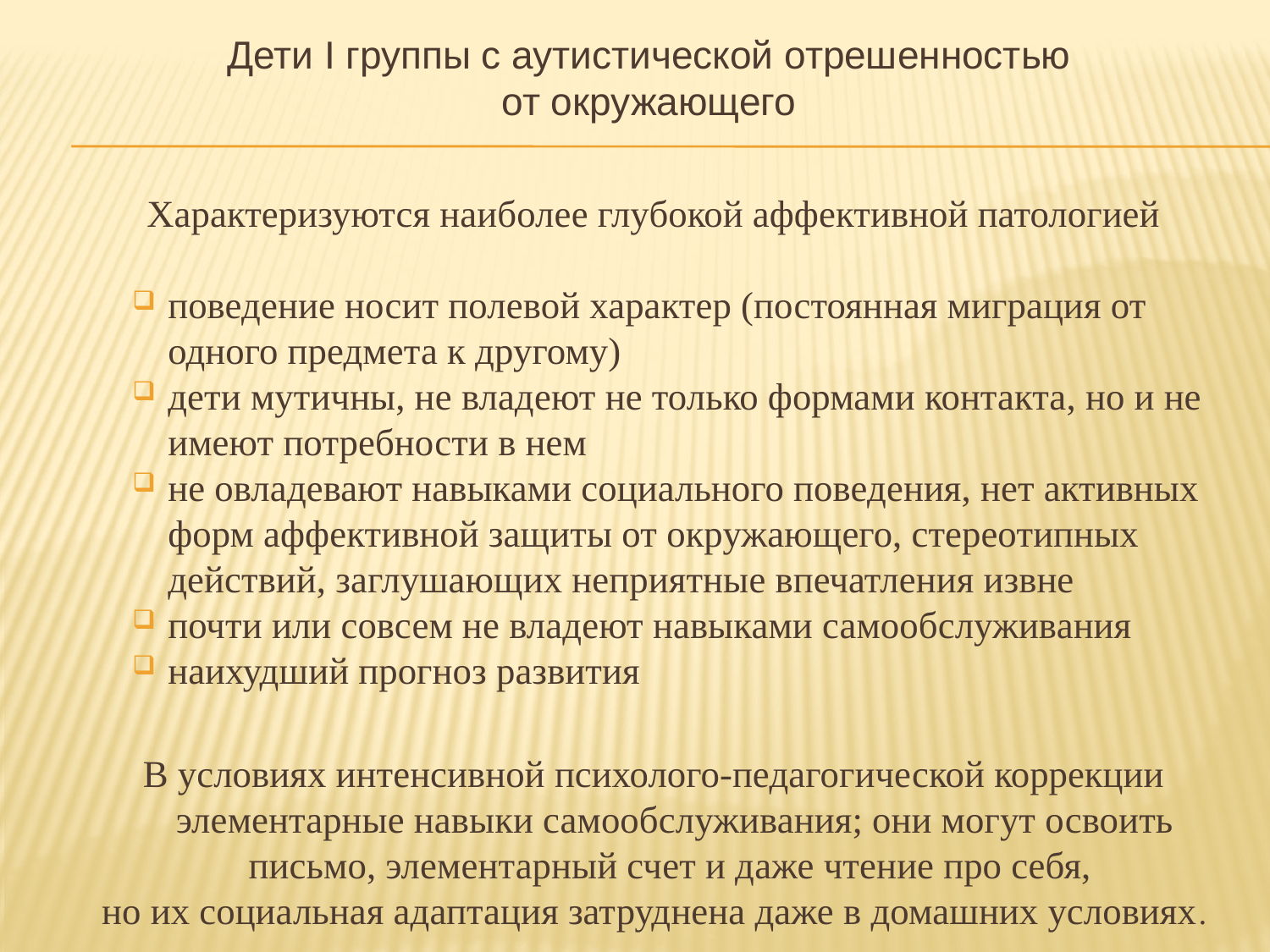

Дети I группы с аутистической отрешенностью
от окружающего

Характеризуются наиболее глубокой аффективной патологией

поведение носит полевой характер (постоянная миграция от одного предмета к другому)
дети мутичны, не владеют не только формами контакта, но и не имеют потребности в нем
не овладевают навыками социального поведения, нет активных форм аффективной защиты от окружающего, стереотипных действий, заглушающих неприятные впечатления извне
почти или совсем не владеют навыками самообслуживания
наихудший прогноз развития

В условиях интенсивной психолого-педагогической коррекции элементарные навыки самообслуживания; они могут освоить письмо, элементарный счет и даже чтение про себя,
но их социальная адаптация затруднена даже в домашних условиях.